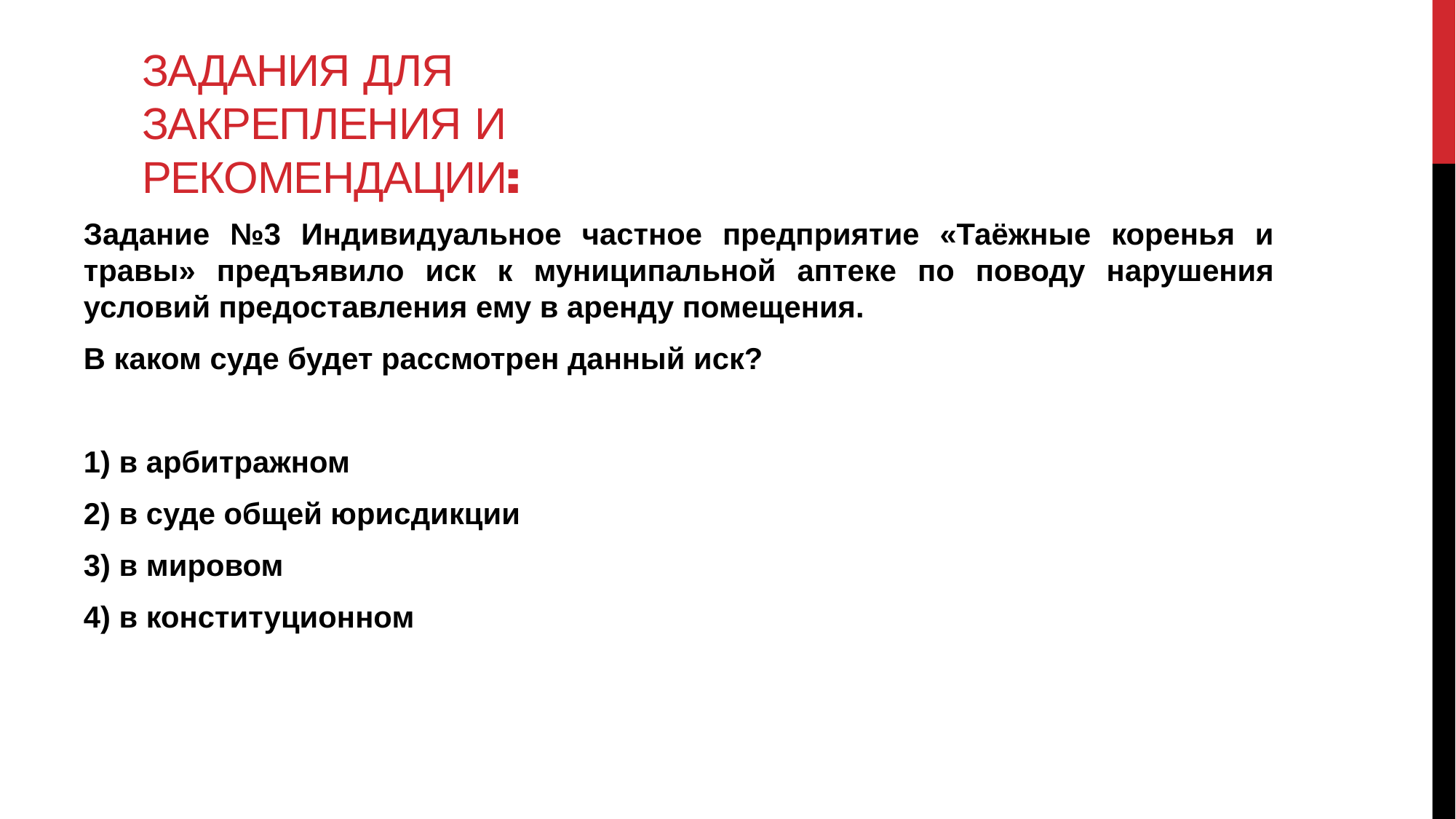

# Задания для закрепления и рекомендации:
Задание №3 Индивидуальное частное предприятие «Таёжные коренья и травы» предъявило иск к муниципальной аптеке по поводу нарушения условий предоставления ему в аренду помещения.
В каком суде будет рассмотрен данный иск?

1) в арбитражном
2) в суде общей юрисдикции
3) в мировом
4) в конституционном